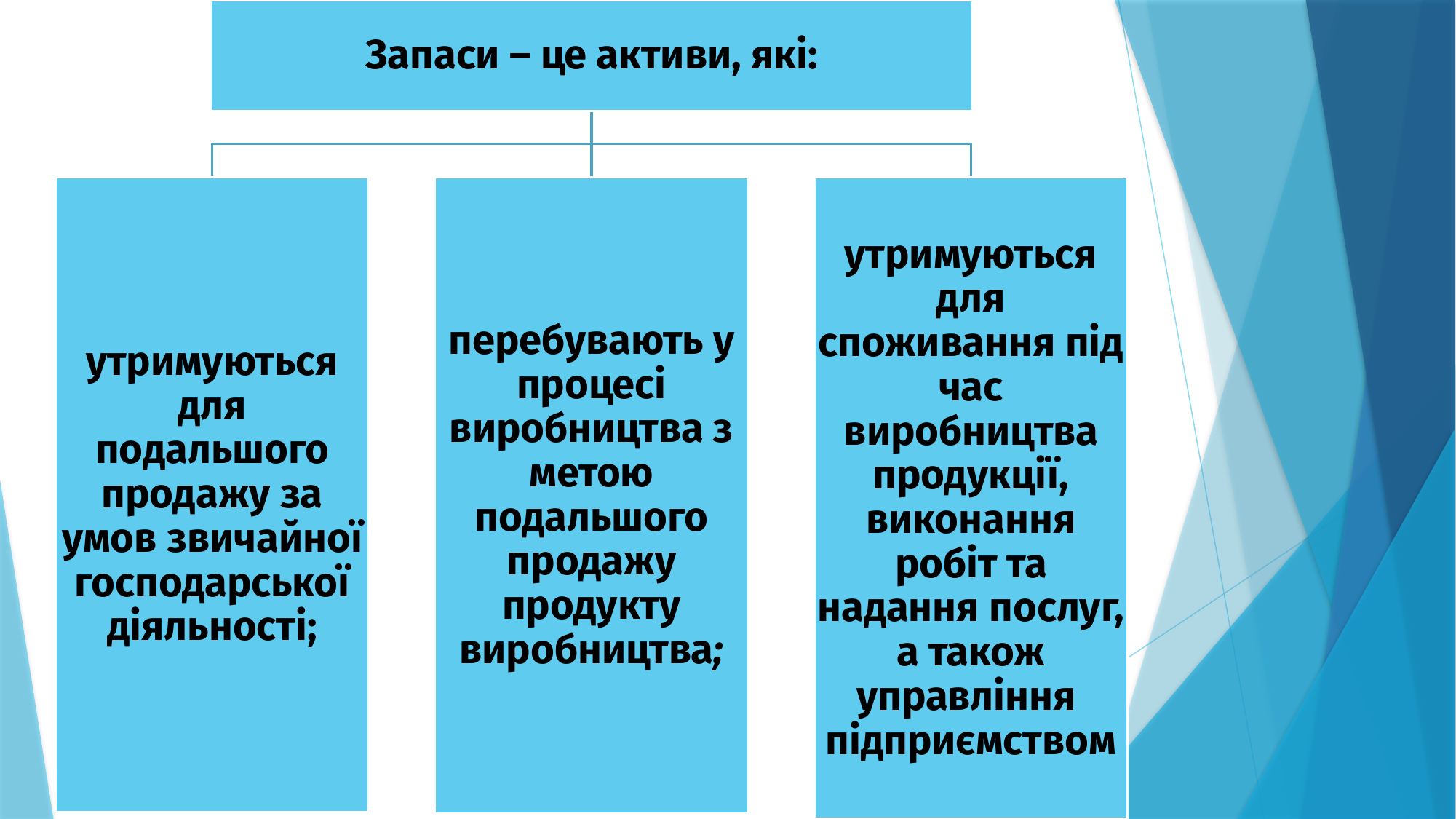

Запаси – це активи, які:
утримуються для подальшого продажу за умов звичайної господарської діяльності;
перебувають у процесі виробництва з метою подальшого продажу продукту виробництва;
утримуються для споживання під час виробництва продукції, виконання робіт та надання послуг, а також управління  підприємством